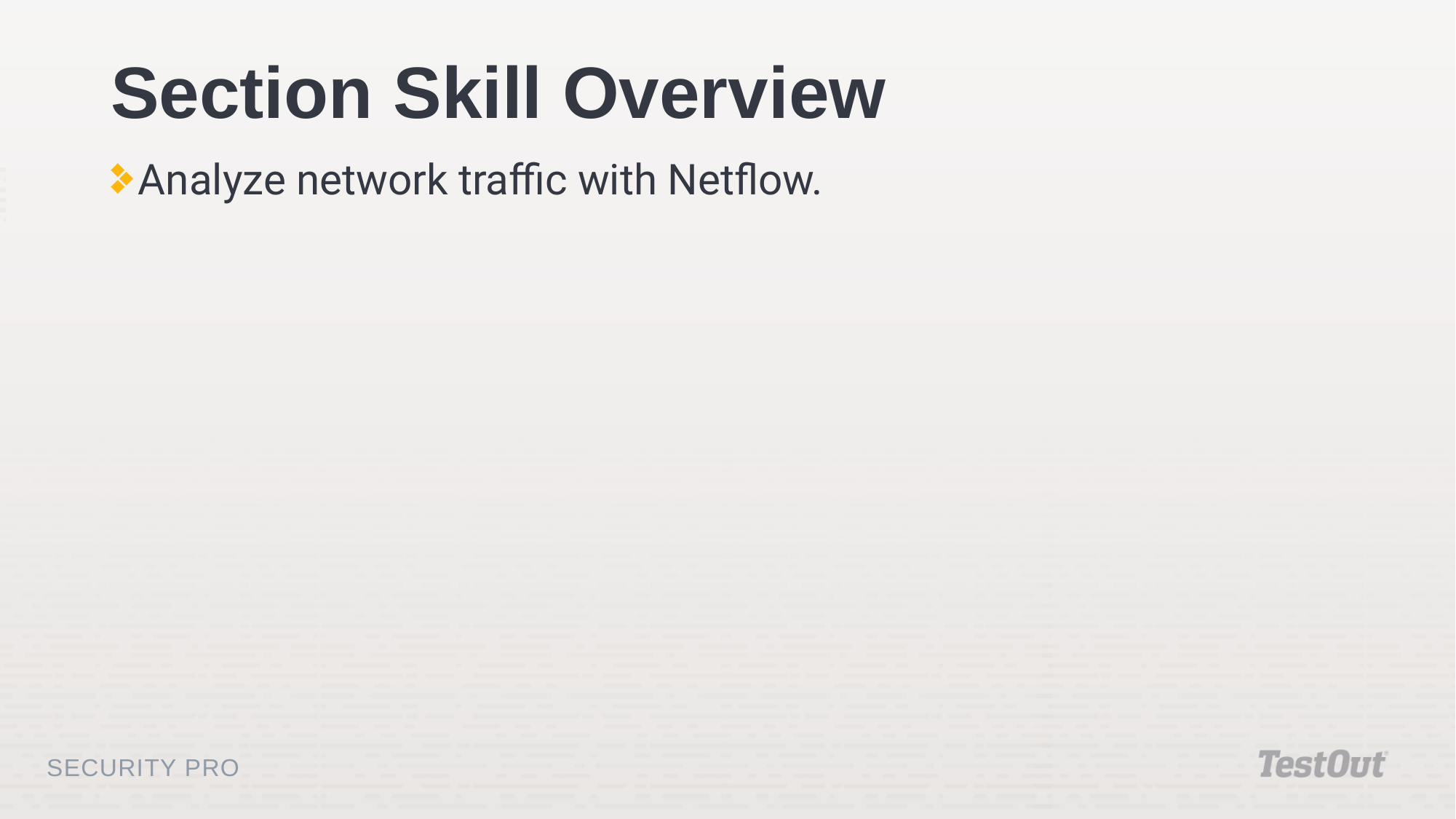

# Section Skill Overview
Analyze network traffic with Netflow.
Security Pro